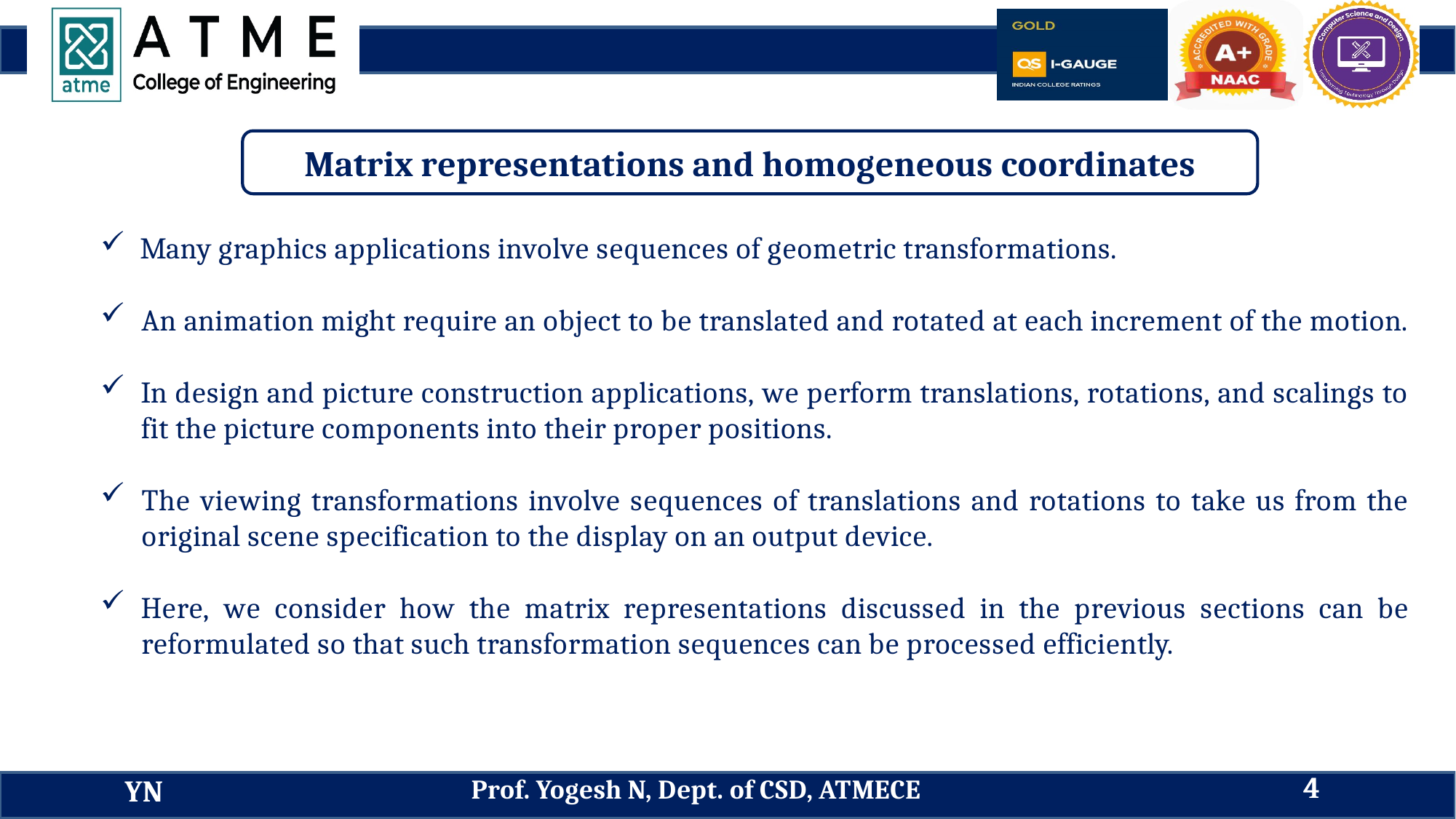

Matrix representations and homogeneous coordinates
Many graphics applications involve sequences of geometric transformations.

An animation might require an object to be translated and rotated at each increment of the motion.

In design and picture construction applications, we perform translations, rotations, and scalings to fit the picture components into their proper positions.

The viewing transformations involve sequences of translations and rotations to take us from the original scene specification to the display on an output device.

Here, we consider how the matrix representations discussed in the previous sections can be reformulated so that such transformation sequences can be processed efficiently.
4
Prof. Yogesh N, Dept. of CSD, ATMECE
YN